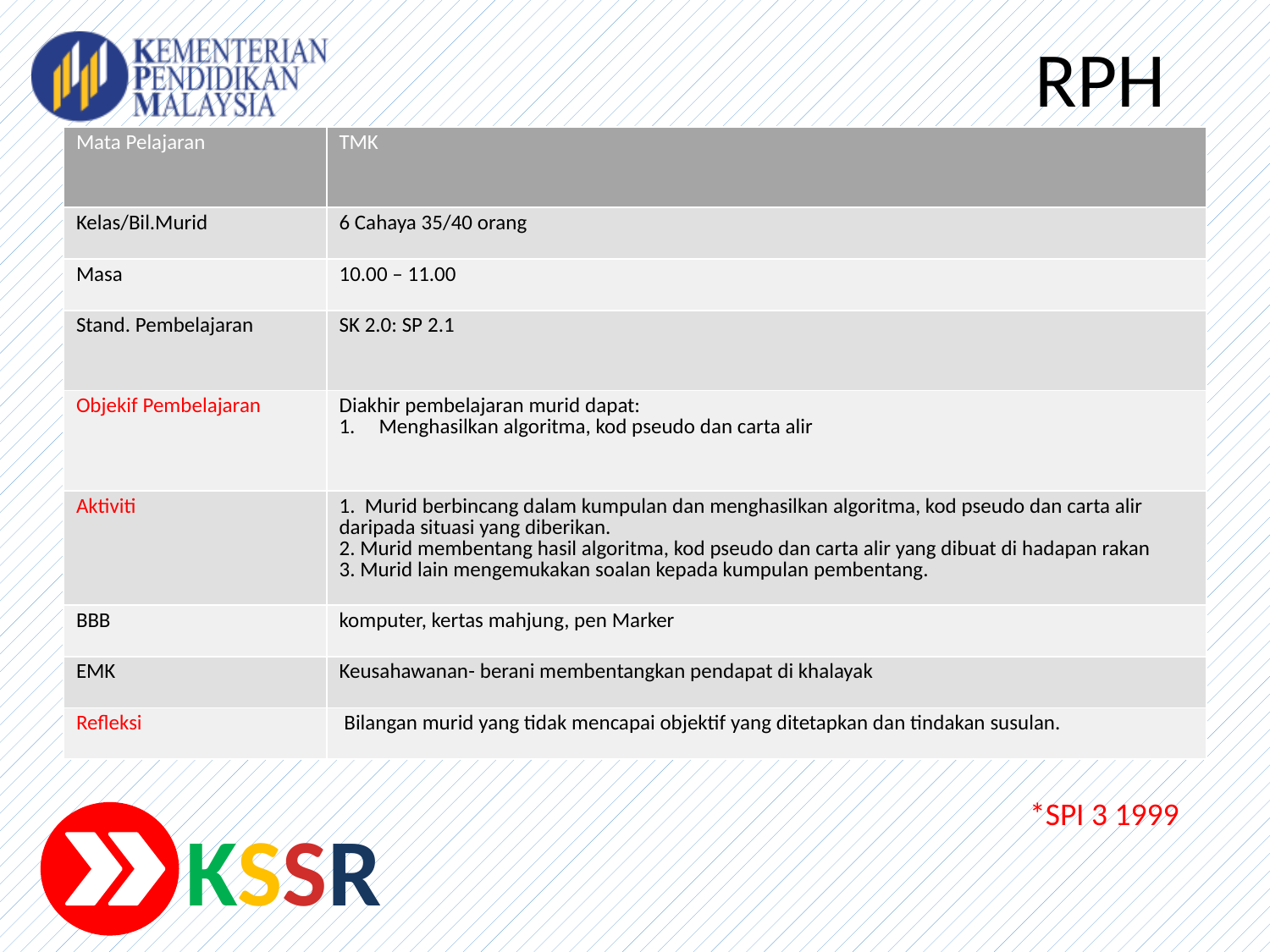

# RPH
| Mata Pelajaran | TMK |
| --- | --- |
| Kelas/Bil.Murid | 6 Cahaya 35/40 orang |
| Masa | 10.00 – 11.00 |
| Stand. Pembelajaran | SK 2.0: SP 2.1 |
| Objekif Pembelajaran | Diakhir pembelajaran murid dapat: Menghasilkan algoritma, kod pseudo dan carta alir |
| Aktiviti | 1. Murid berbincang dalam kumpulan dan menghasilkan algoritma, kod pseudo dan carta alir daripada situasi yang diberikan. 2. Murid membentang hasil algoritma, kod pseudo dan carta alir yang dibuat di hadapan rakan 3. Murid lain mengemukakan soalan kepada kumpulan pembentang. |
| BBB | komputer, kertas mahjung, pen Marker |
| EMK | Keusahawanan- berani membentangkan pendapat di khalayak |
| Refleksi | Bilangan murid yang tidak mencapai objektif yang ditetapkan dan tindakan susulan. |
*SPI 3 1999